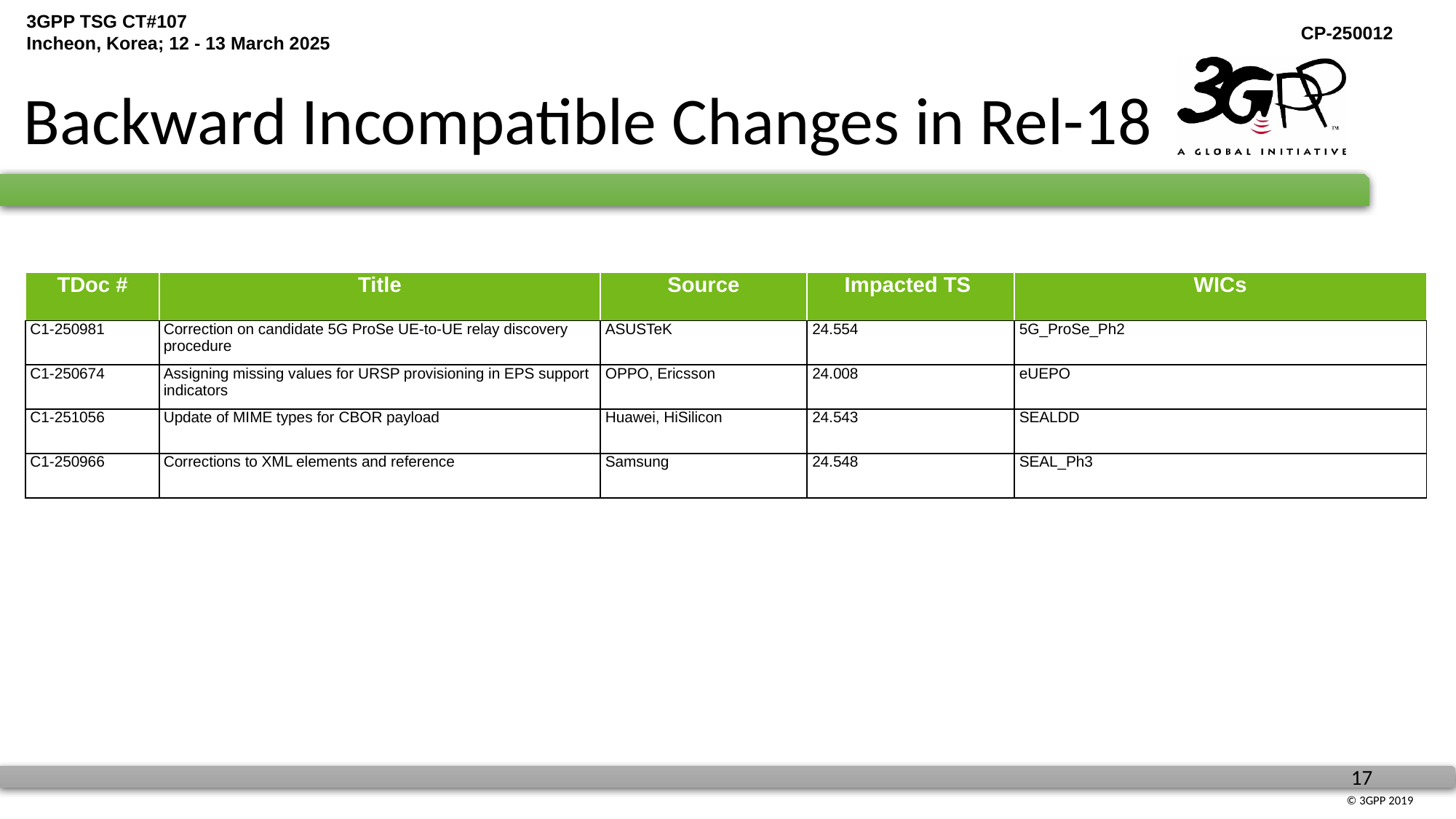

# Backward Incompatible Changes in Rel-18
| TDoc # | Title | Source | Impacted TS | WICs |
| --- | --- | --- | --- | --- |
| C1-250981 | Correction on candidate 5G ProSe UE-to-UE relay discovery procedure | ASUSTeK | 24.554 | 5G\_ProSe\_Ph2 |
| C1-250674 | Assigning missing values for URSP provisioning in EPS support indicators | OPPO, Ericsson | 24.008 | eUEPO |
| C1-251056 | Update of MIME types for CBOR payload | Huawei, HiSilicon | 24.543 | SEALDD |
| C1-250966 | Corrections to XML elements and reference | Samsung | 24.548 | SEAL\_Ph3 |